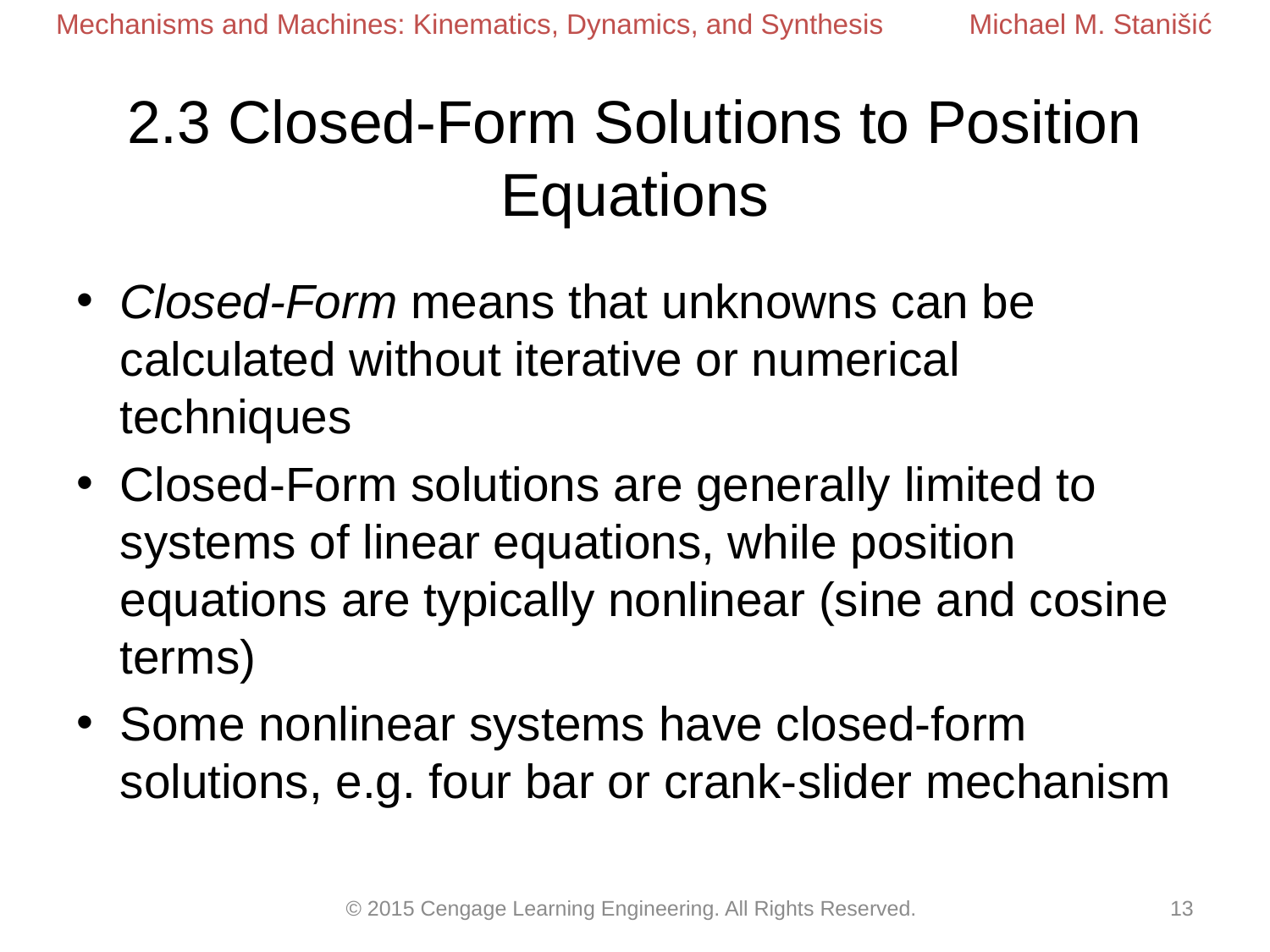

# 2.3 Closed-Form Solutions to Position Equations
Closed-Form means that unknowns can be calculated without iterative or numerical techniques
Closed-Form solutions are generally limited to systems of linear equations, while position equations are typically nonlinear (sine and cosine terms)
Some nonlinear systems have closed-form solutions, e.g. four bar or crank-slider mechanism

© 2015 Cengage Learning Engineering. All Rights Reserved.
13